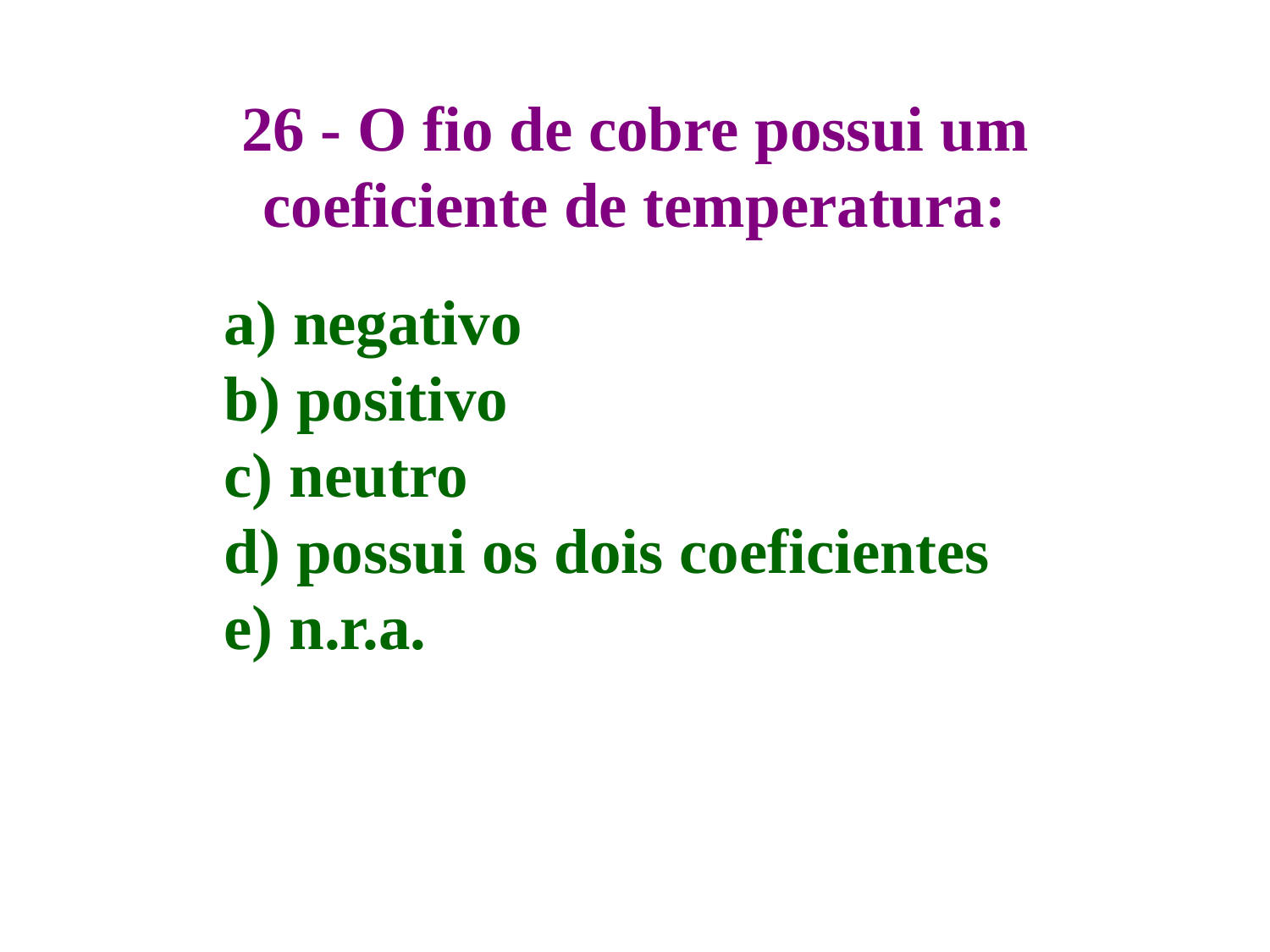

# 26 - O fio de cobre possui um coeficiente de temperatura:
a) negativo
b) positivo
c) neutro
d) possui os dois coeficientes
e) n.r.a.